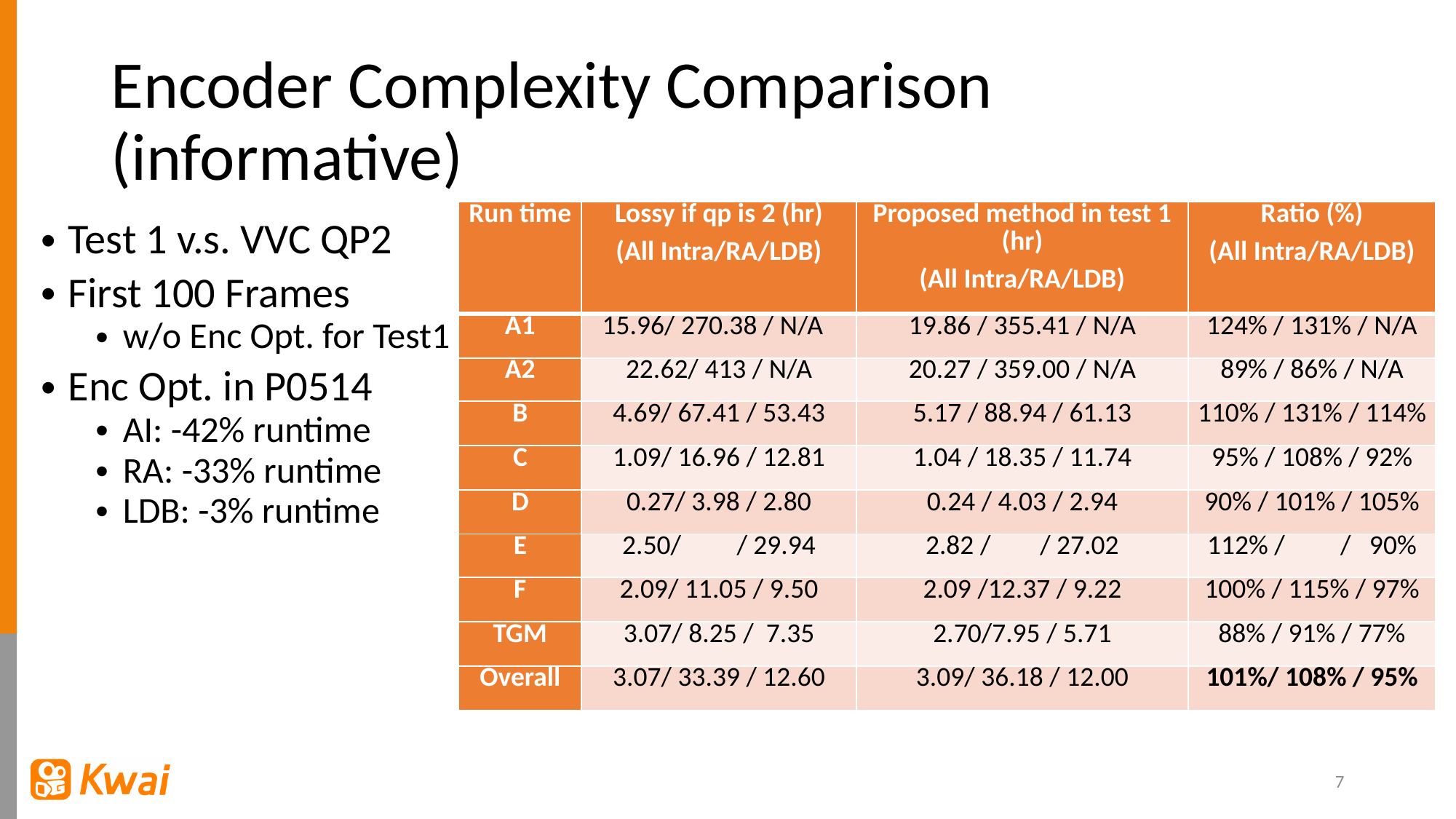

# Encoder Complexity Comparison (informative)
| Run time | Lossy if qp is 2 (hr) (All Intra/RA/LDB) | Proposed method in test 1 (hr) (All Intra/RA/LDB) | Ratio (%) (All Intra/RA/LDB) |
| --- | --- | --- | --- |
| A1 | 15.96/ 270.38 / N/A | 19.86 / 355.41 / N/A | 124% / 131% / N/A |
| A2 | 22.62/ 413 / N/A | 20.27 / 359.00 / N/A | 89% / 86% / N/A |
| B | 4.69/ 67.41 / 53.43 | 5.17 / 88.94 / 61.13 | 110% / 131% / 114% |
| C | 1.09/ 16.96 / 12.81 | 1.04 / 18.35 / 11.74 | 95% / 108% / 92% |
| D | 0.27/ 3.98 / 2.80 | 0.24 / 4.03 / 2.94 | 90% / 101% / 105% |
| E | 2.50/ / 29.94 | 2.82 / / 27.02 | 112% / / 90% |
| F | 2.09/ 11.05 / 9.50 | 2.09 /12.37 / 9.22 | 100% / 115% / 97% |
| TGM | 3.07/ 8.25 / 7.35 | 2.70/7.95 / 5.71 | 88% / 91% / 77% |
| Overall | 3.07/ 33.39 / 12.60 | 3.09/ 36.18 / 12.00 | 101%/ 108% / 95% |
Test 1 v.s. VVC QP2
First 100 Frames
w/o Enc Opt. for Test1
Enc Opt. in P0514
AI: -42% runtime
RA: -33% runtime
LDB: -3% runtime
7